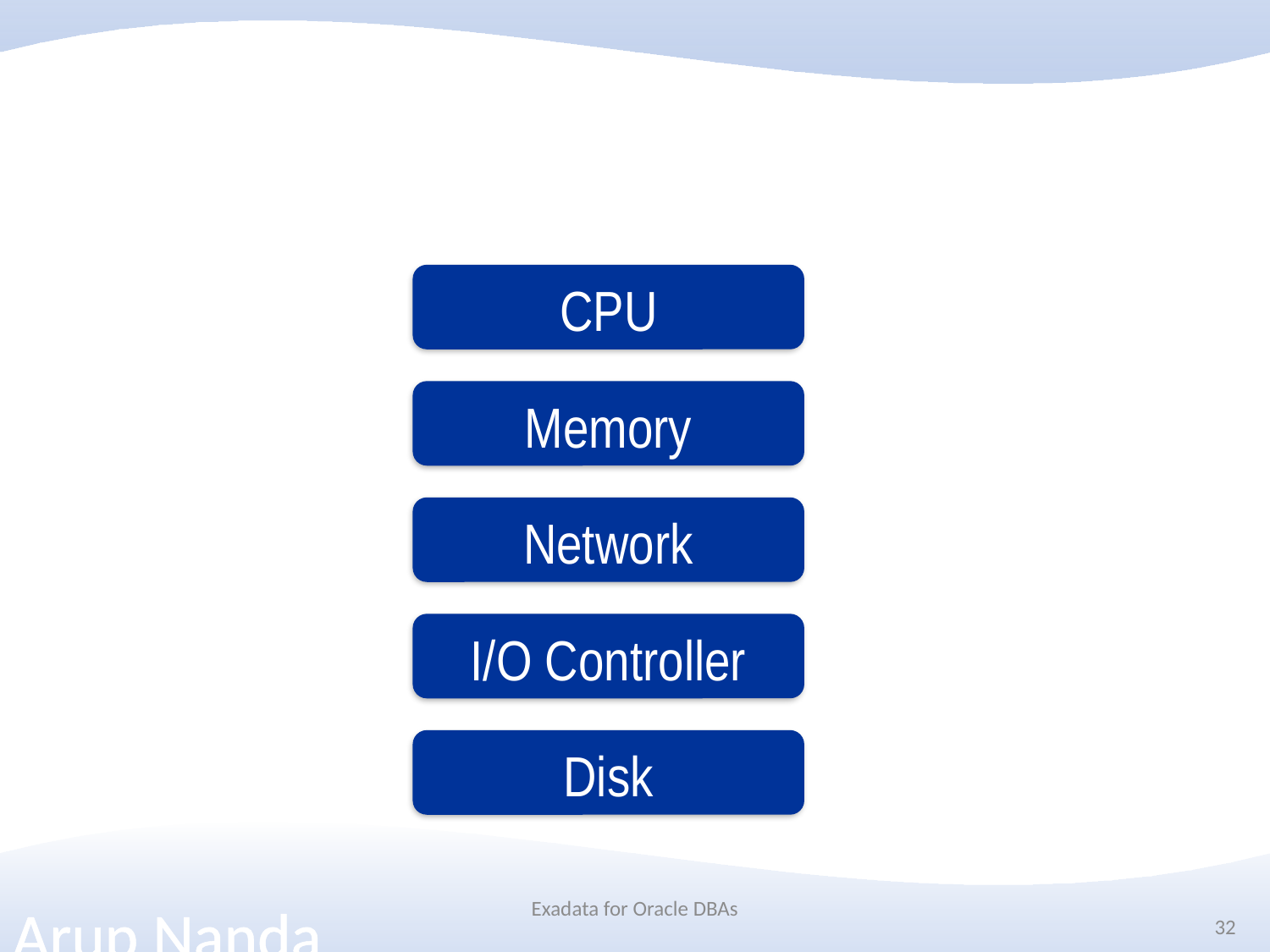

#
CPU
Memory
Network
I/O Controller
Disk
Exadata for Oracle DBAs
32